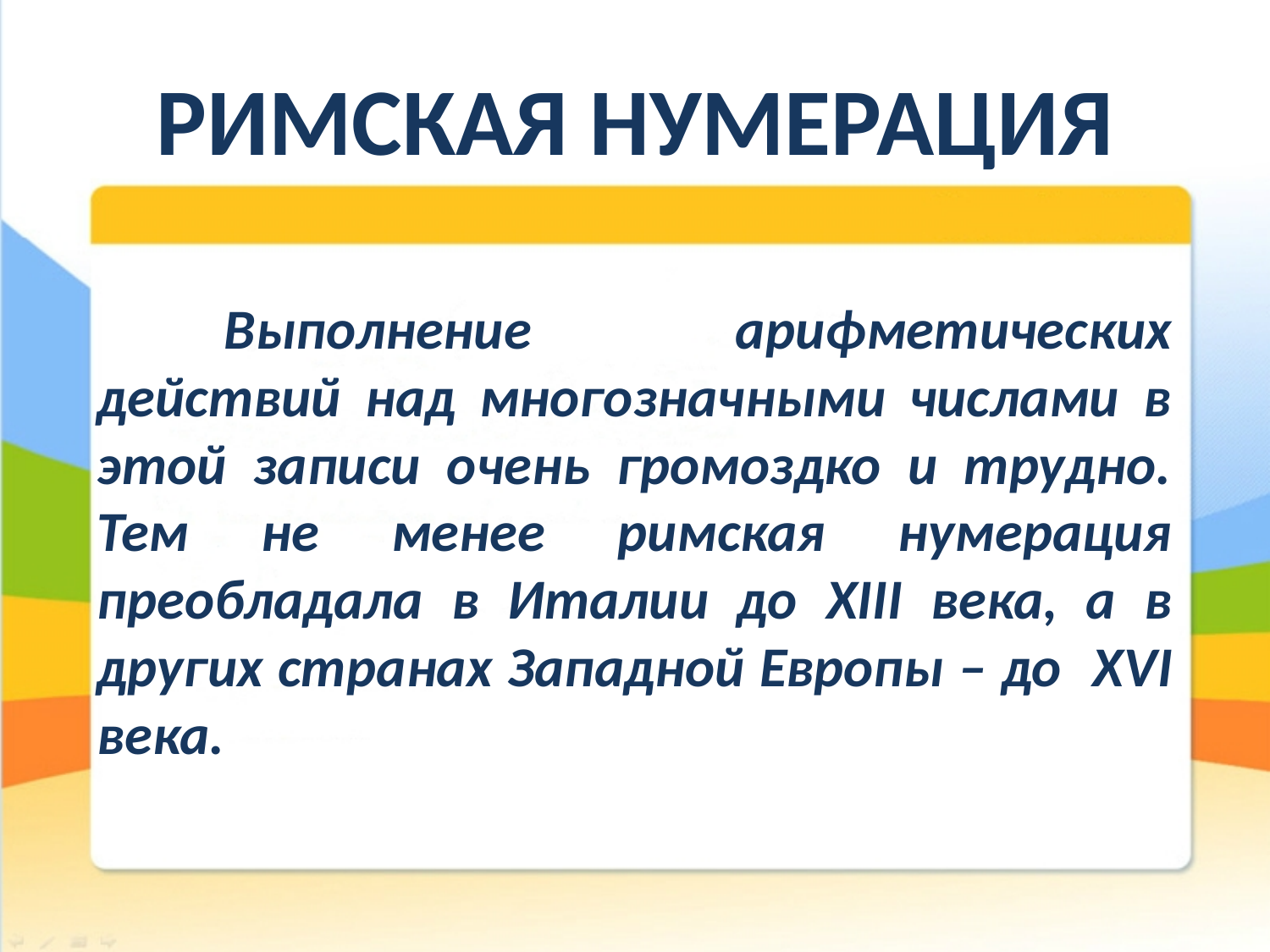

# РИМСКАЯ НУМЕРАЦИЯ
	Выполнение арифметических действий над многозначными числами в этой записи очень громоздко и трудно. Тем не менее римская нумерация преобладала в Италии до XIII века, а в других странах Западной Европы – до  XVI века.